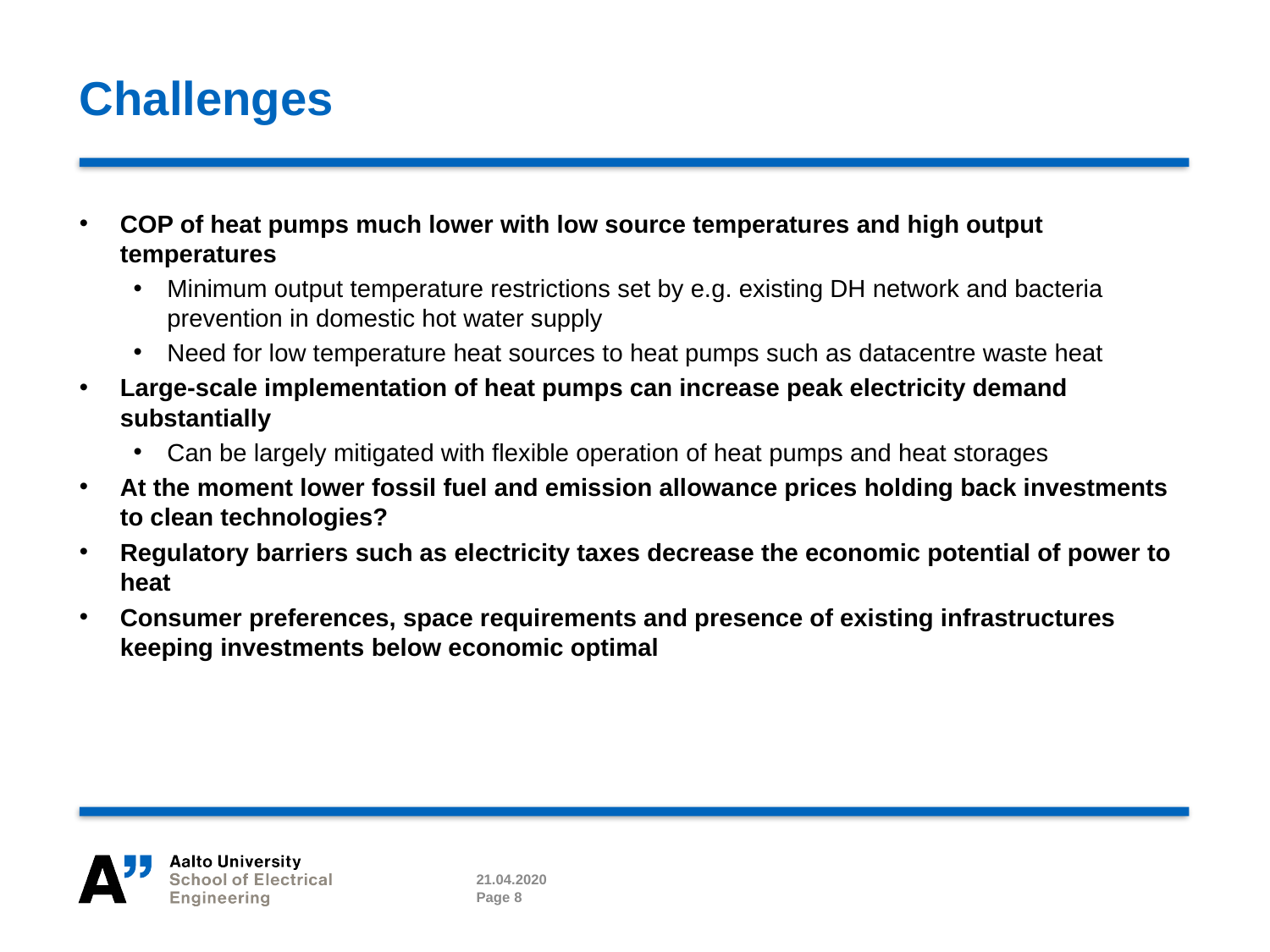

# Challenges
COP of heat pumps much lower with low source temperatures and high output temperatures
Minimum output temperature restrictions set by e.g. existing DH network and bacteria prevention in domestic hot water supply
Need for low temperature heat sources to heat pumps such as datacentre waste heat
Large-scale implementation of heat pumps can increase peak electricity demand substantially
Can be largely mitigated with flexible operation of heat pumps and heat storages
At the moment lower fossil fuel and emission allowance prices holding back investments to clean technologies?
Regulatory barriers such as electricity taxes decrease the economic potential of power to heat
Consumer preferences, space requirements and presence of existing infrastructures keeping investments below economic optimal

21.04.2020
Page 8